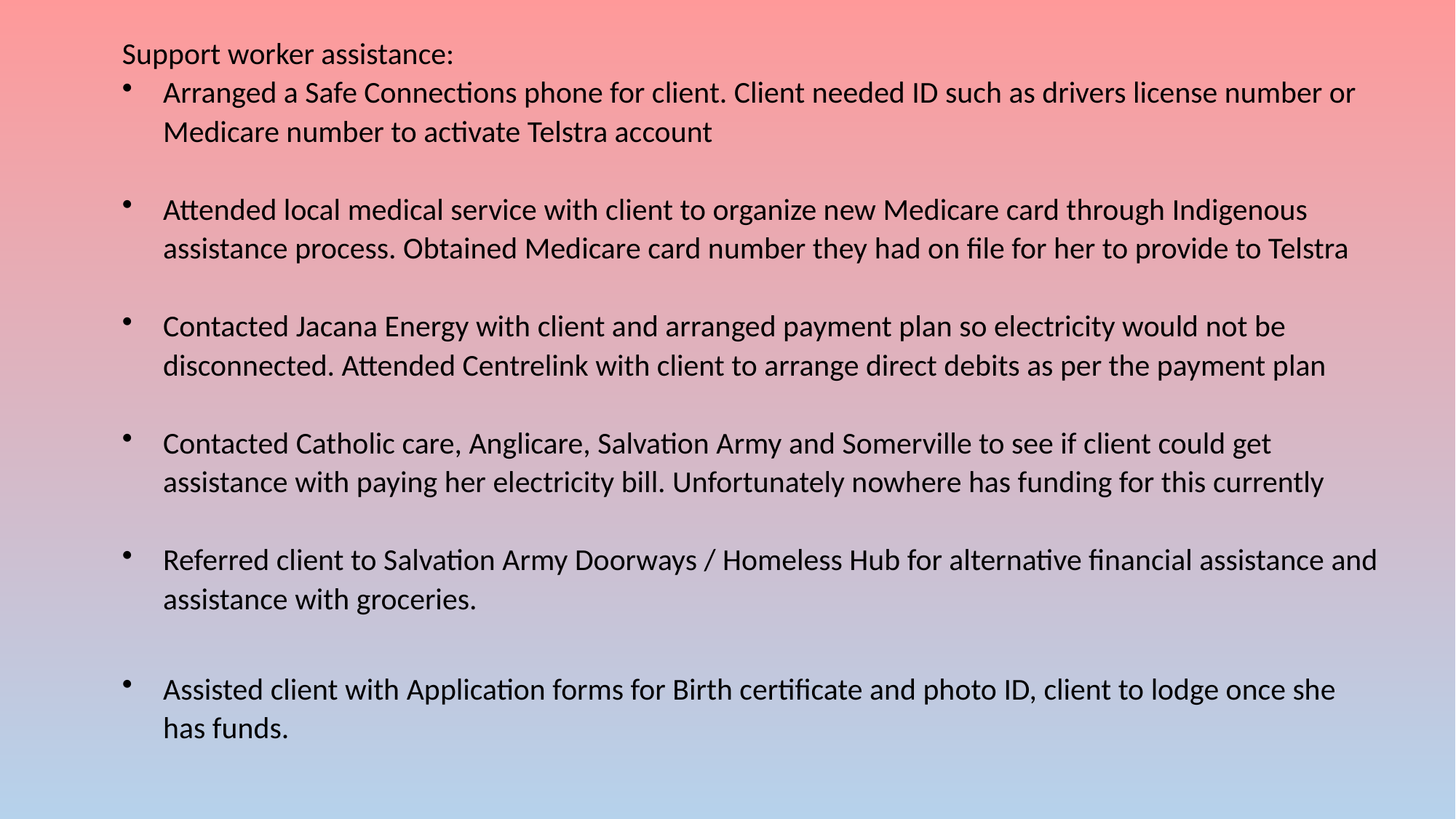

Support worker assistance:
Arranged a Safe Connections phone for client. Client needed ID such as drivers license number or Medicare number to activate Telstra account

Attended local medical service with client to organize new Medicare card through Indigenous assistance process. Obtained Medicare card number they had on file for her to provide to Telstra

Contacted Jacana Energy with client and arranged payment plan so electricity would not be disconnected. Attended Centrelink with client to arrange direct debits as per the payment plan

Contacted Catholic care, Anglicare, Salvation Army and Somerville to see if client could get assistance with paying her electricity bill. Unfortunately nowhere has funding for this currently

Referred client to Salvation Army Doorways / Homeless Hub for alternative financial assistance and assistance with groceries.

Assisted client with Application forms for Birth certificate and photo ID, client to lodge once she has funds.